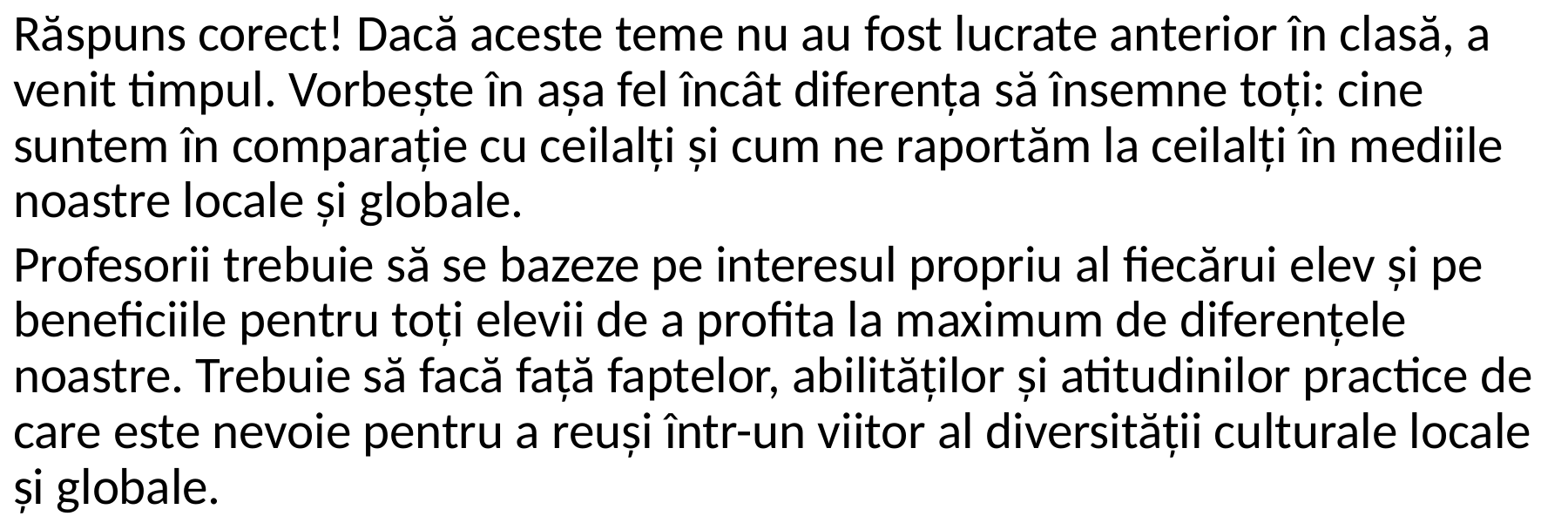

Răspuns corect! Dacă aceste teme nu au fost lucrate anterior în clasă, a venit timpul. Vorbește în așa fel încât diferența să însemne toți: cine suntem în comparație cu ceilalți și cum ne raportăm la ceilalți în mediile noastre locale și globale.
Profesorii trebuie să se bazeze pe interesul propriu al fiecărui elev și pe beneficiile pentru toți elevii de a profita la maximum de diferențele noastre. Trebuie să facă față faptelor, abilităților și atitudinilor practice de care este nevoie pentru a reuși într-un viitor al diversității culturale locale și globale.